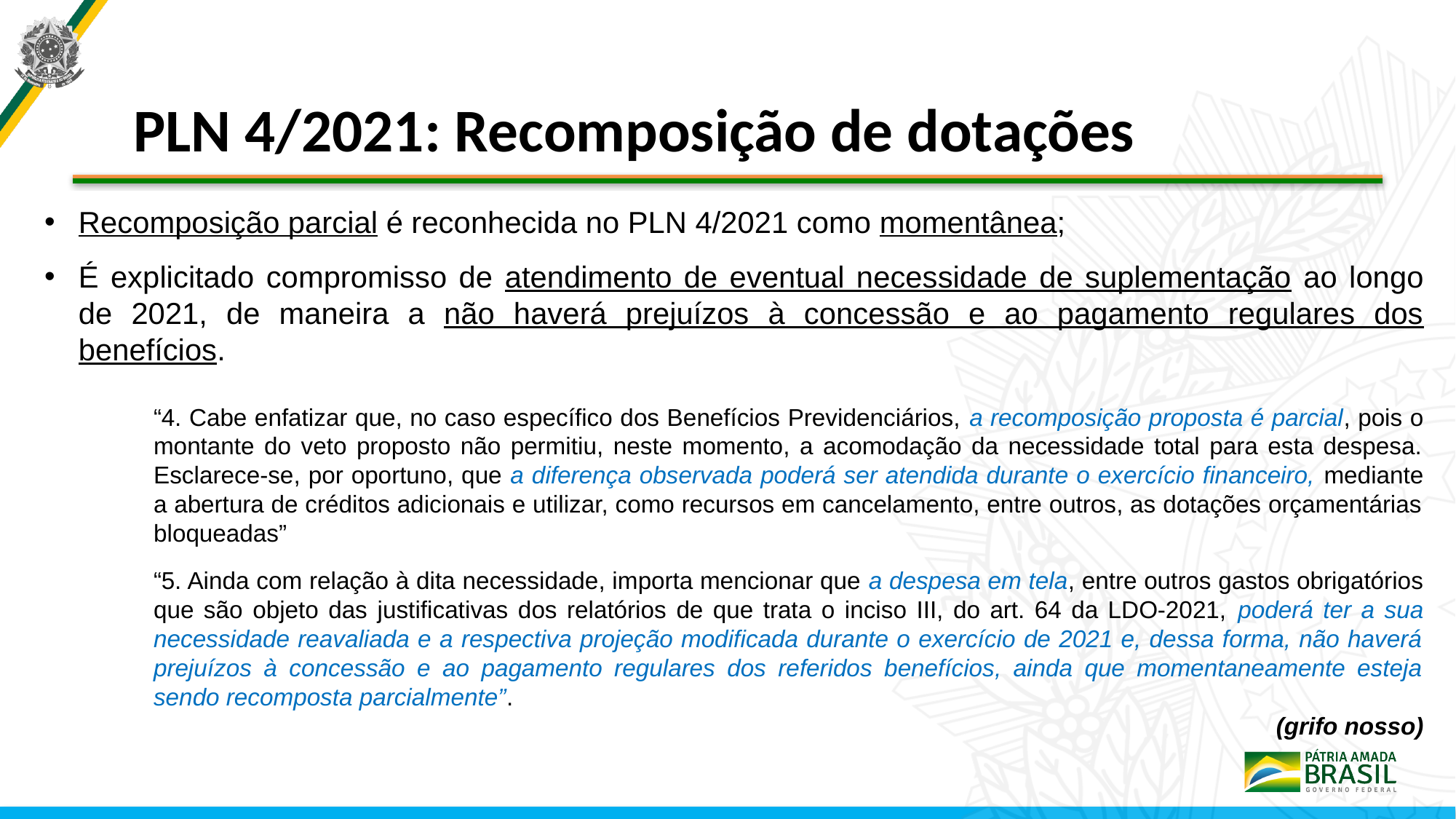

# PLN 4/2021: Recomposição de dotações
Recomposição parcial é reconhecida no PLN 4/2021 como momentânea;
É explicitado compromisso de atendimento de eventual necessidade de suplementação ao longo de 2021, de maneira a não haverá prejuízos à concessão e ao pagamento regulares dos benefícios.

“4. Cabe enfatizar que, no caso específico dos Benefícios Previdenciários, a recomposição proposta é parcial, pois o montante do veto proposto não permitiu, neste momento, a acomodação da necessidade total para esta despesa. Esclarece-se, por oportuno, que a diferença observada poderá ser atendida durante o exercício financeiro, mediante a abertura de créditos adicionais e utilizar, como recursos em cancelamento, entre outros, as dotações orçamentárias bloqueadas”

“5. Ainda com relação à dita necessidade, importa mencionar que a despesa em tela, entre outros gastos obrigatórios que são objeto das justificativas dos relatórios de que trata o inciso III, do art. 64 da LDO-2021, poderá ter a sua necessidade reavaliada e a respectiva projeção modificada durante o exercício de 2021 e, dessa forma, não haverá prejuízos à concessão e ao pagamento regulares dos referidos benefícios, ainda que momentaneamente esteja sendo recomposta parcialmente”.
(grifo nosso)